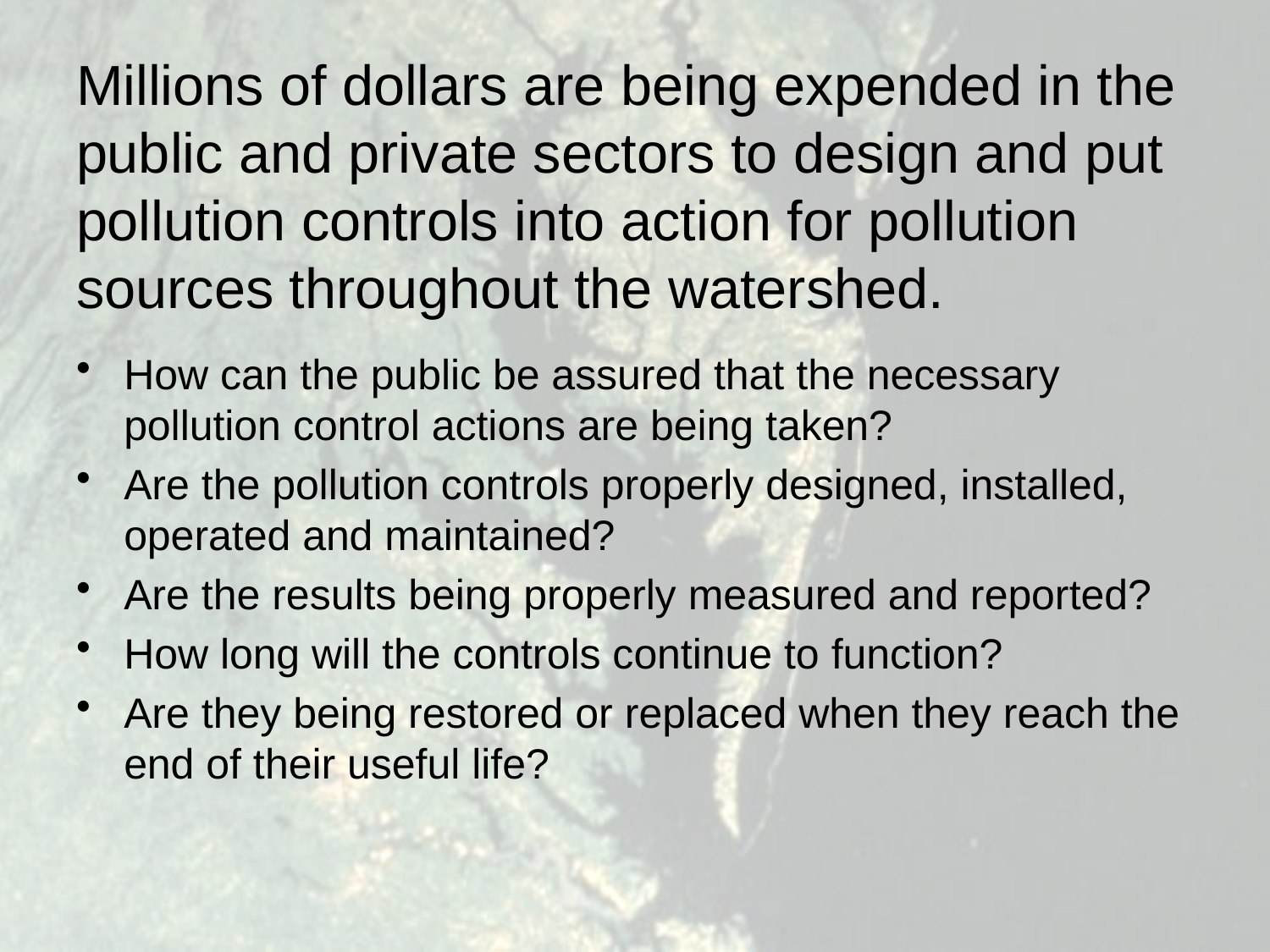

Millions of dollars are being expended in the public and private sectors to design and put pollution controls into action for pollution sources throughout the watershed.

How can the public be assured that the necessary pollution control actions are being taken?
Are the pollution controls properly designed, installed, operated and maintained?
Are the results being properly measured and reported?
How long will the controls continue to function?
Are they being restored or replaced when they reach the end of their useful life?